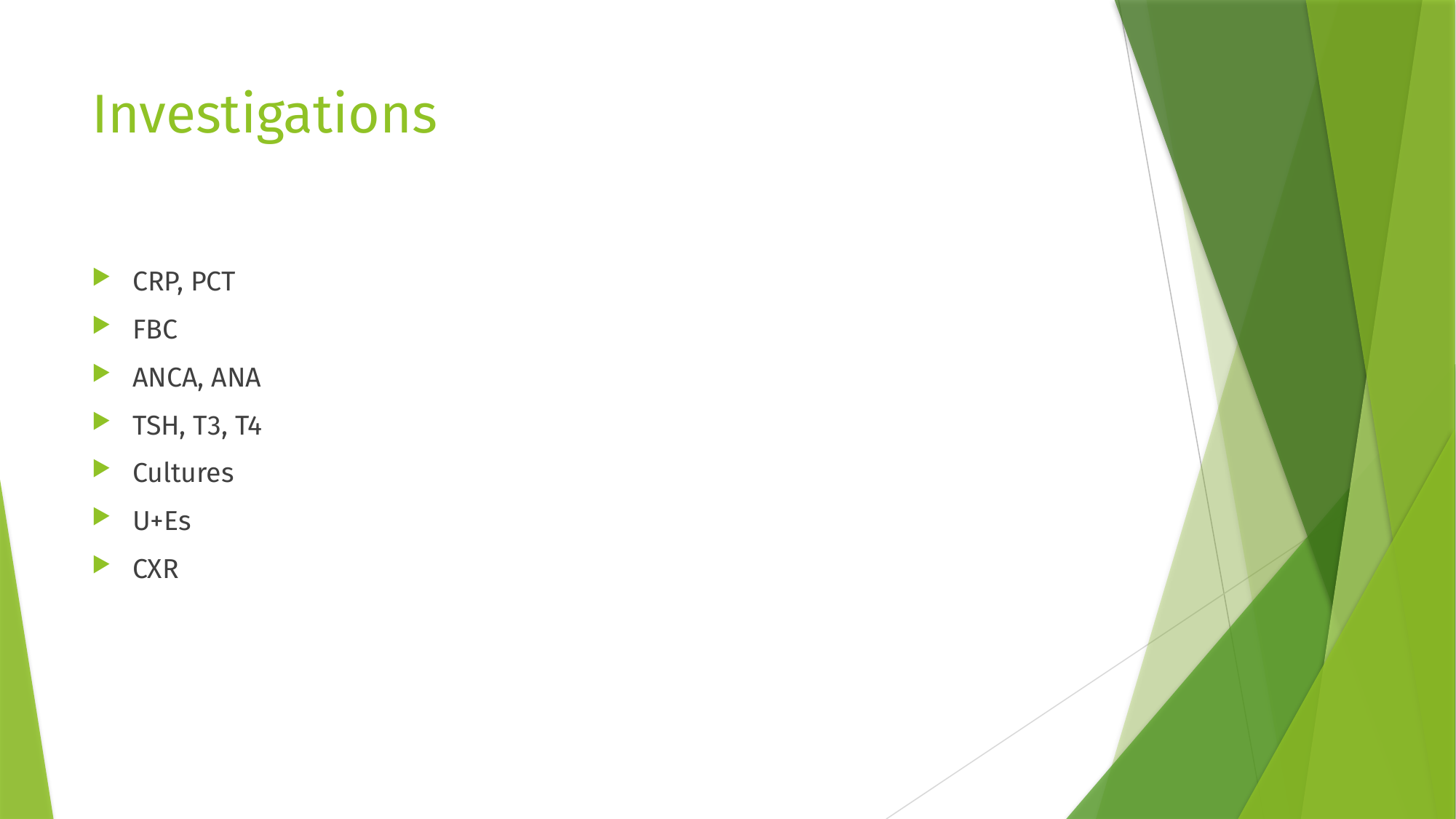

# Investigations
CRP, PCT
FBC
ANCA, ANA
TSH, T3, T4
Cultures
U+Es
CXR